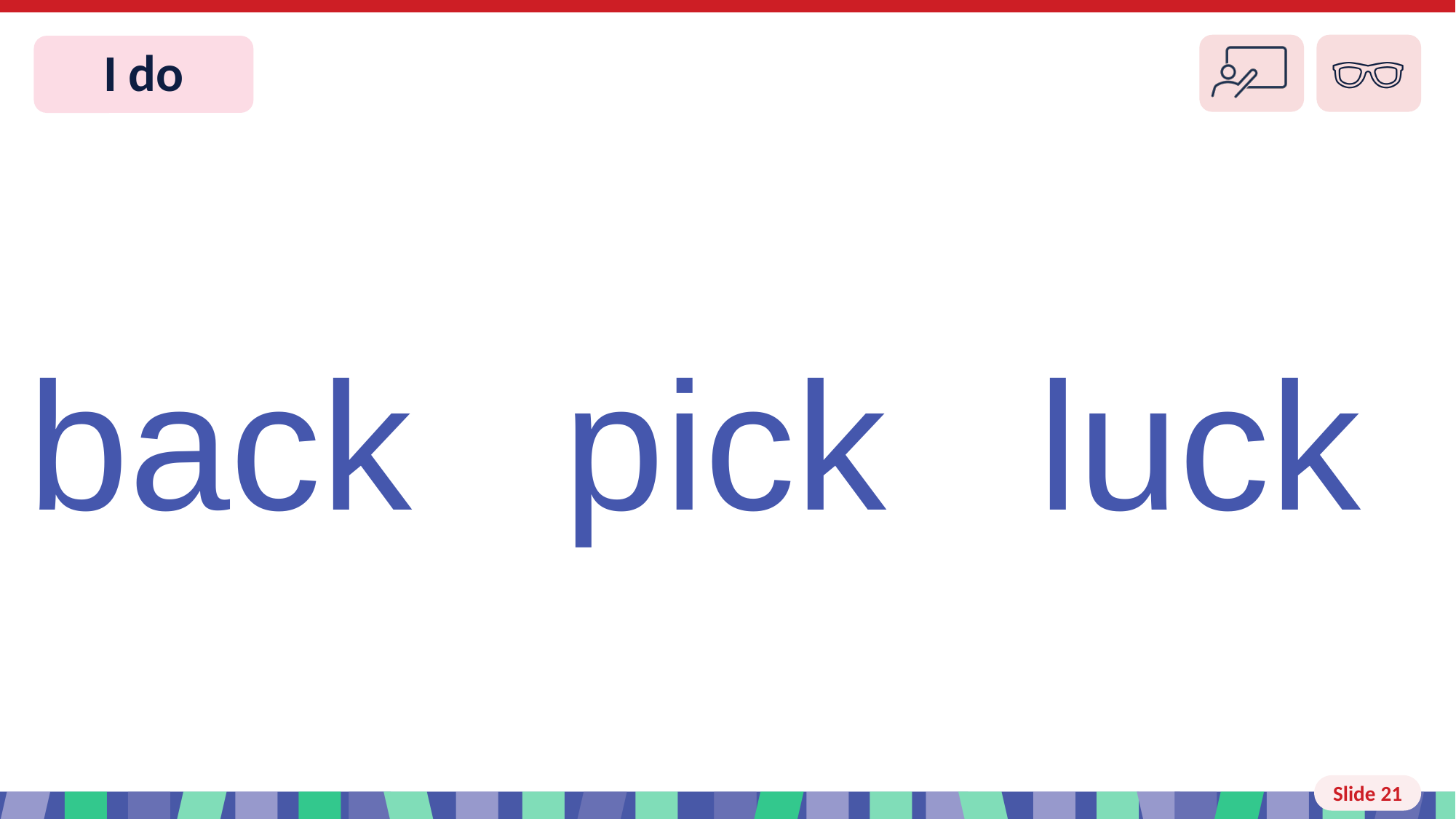

Slide 21 I do
back   pick   luck